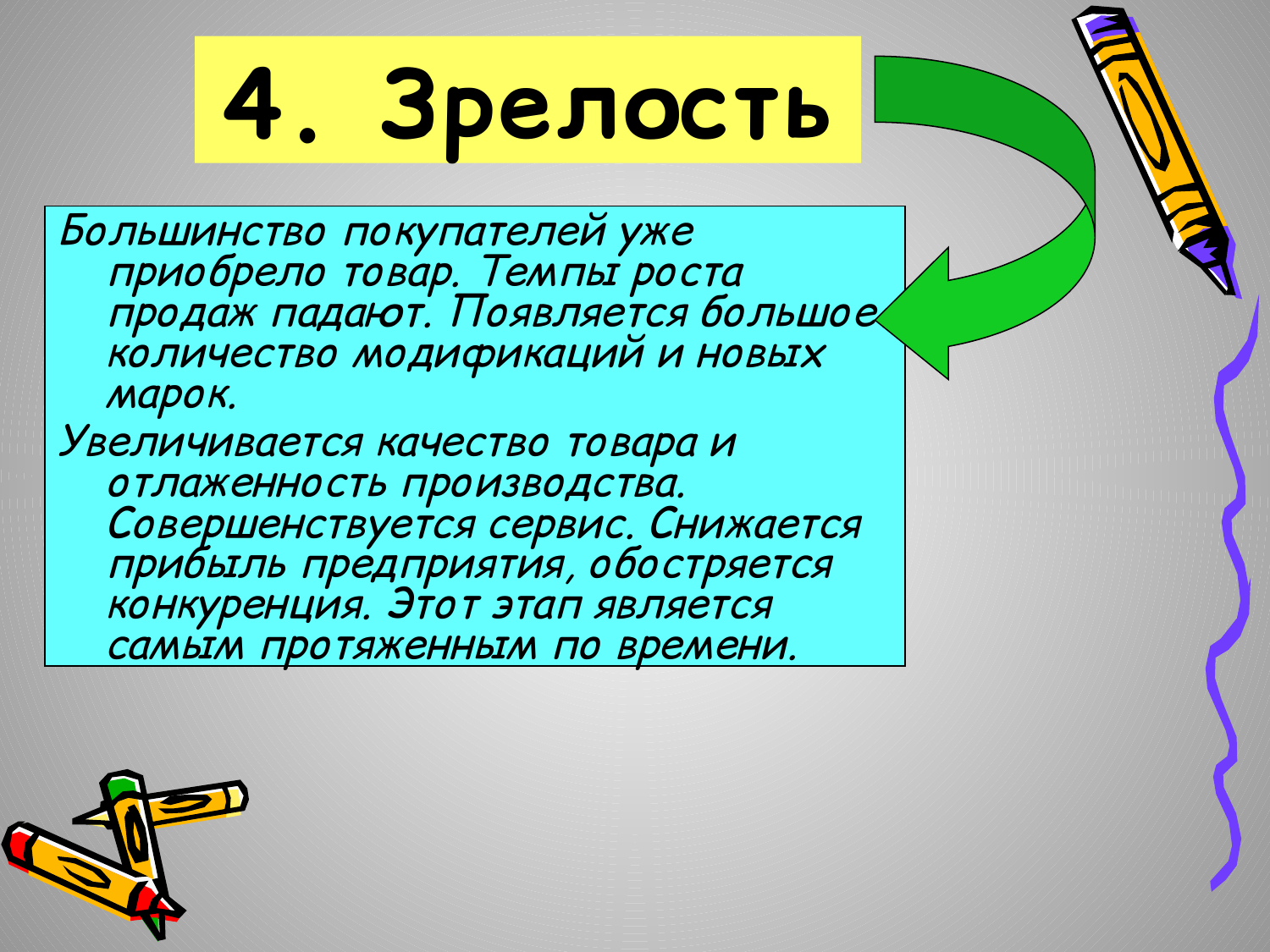

4. Зрелость

Большинство покупателей уже приобрело товар. Темпы роста продаж падают. Появляется большое количество модификаций и новых марок.
Увеличивается качество товара и отлаженность производства. Совершенствуется сервис. Снижается прибыль предприятия, обостряется конкуренция. Этот этап является самым протяженным по времени.